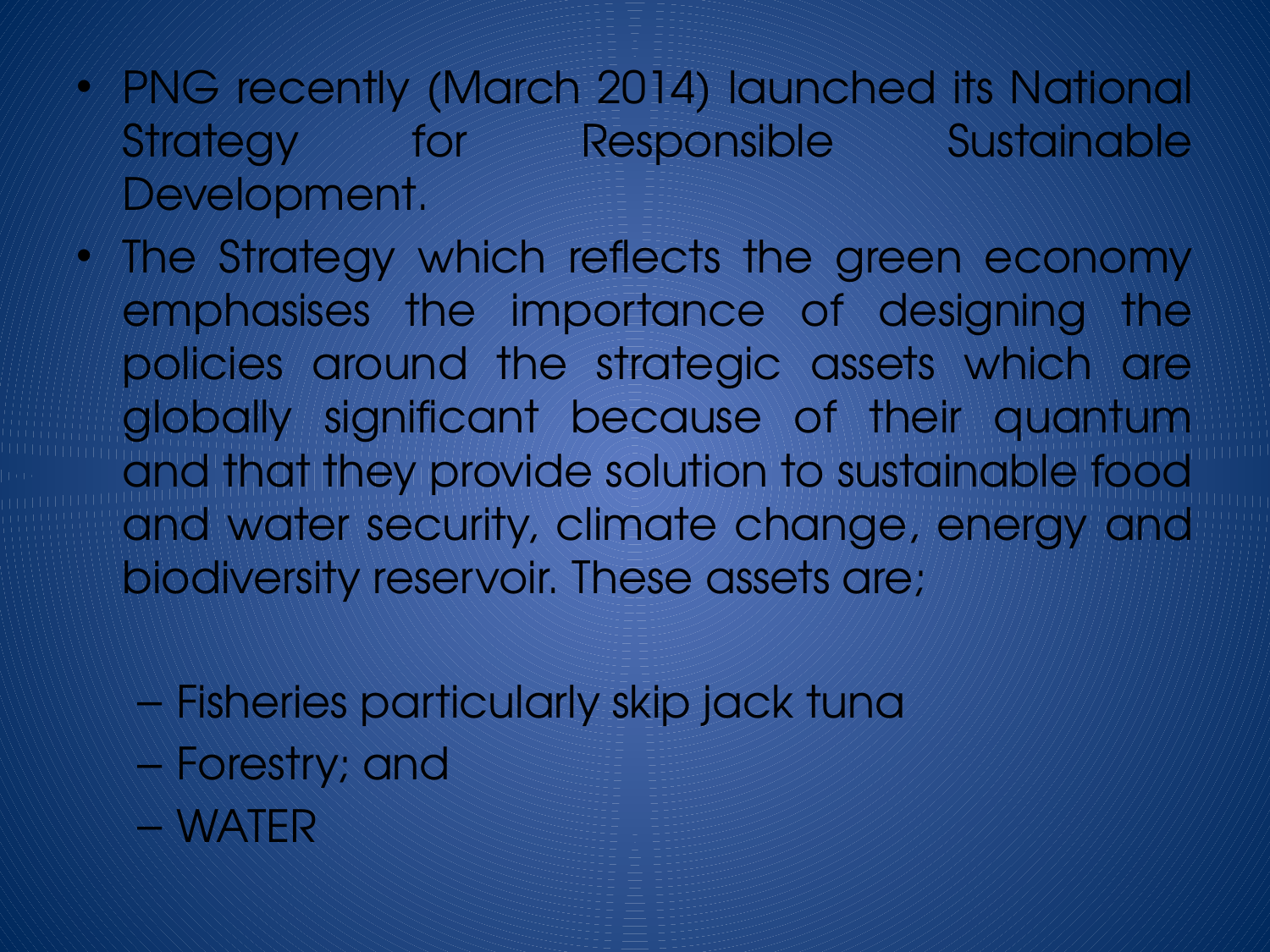

PNG recently (March 2014) launched its National Strategy for Responsible Sustainable Development.
The Strategy which reflects the green economy emphasises the importance of designing the policies around the strategic assets which are globally significant because of their quantum and that they provide solution to sustainable food and water security, climate change, energy and biodiversity reservoir. These assets are;

Fisheries particularly skip jack tuna
Forestry; and
WATER